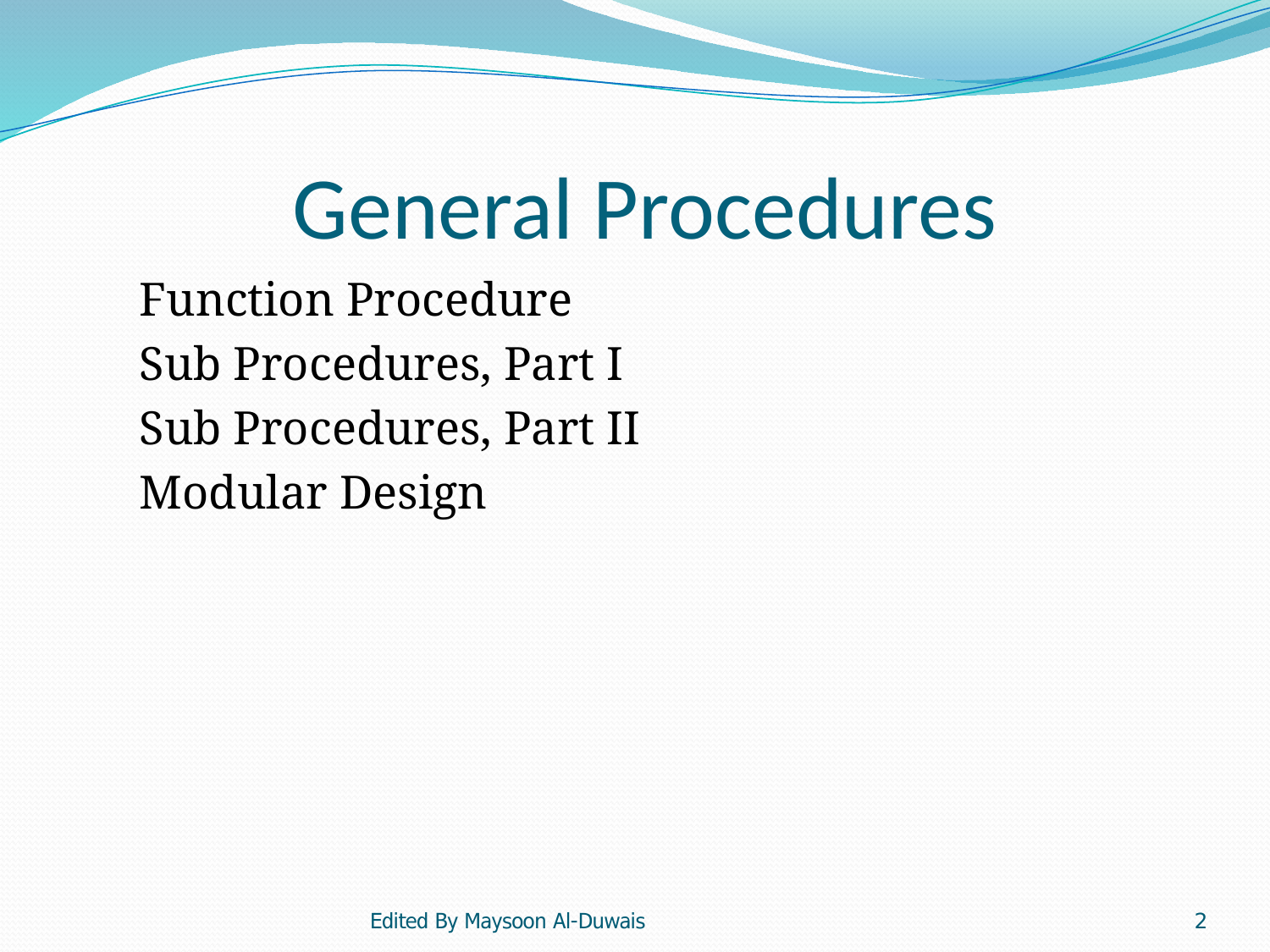

# General Procedures
Function Procedure
Sub Procedures, Part I
Sub Procedures, Part II
Modular Design

Edited By Maysoon Al-Duwais
2